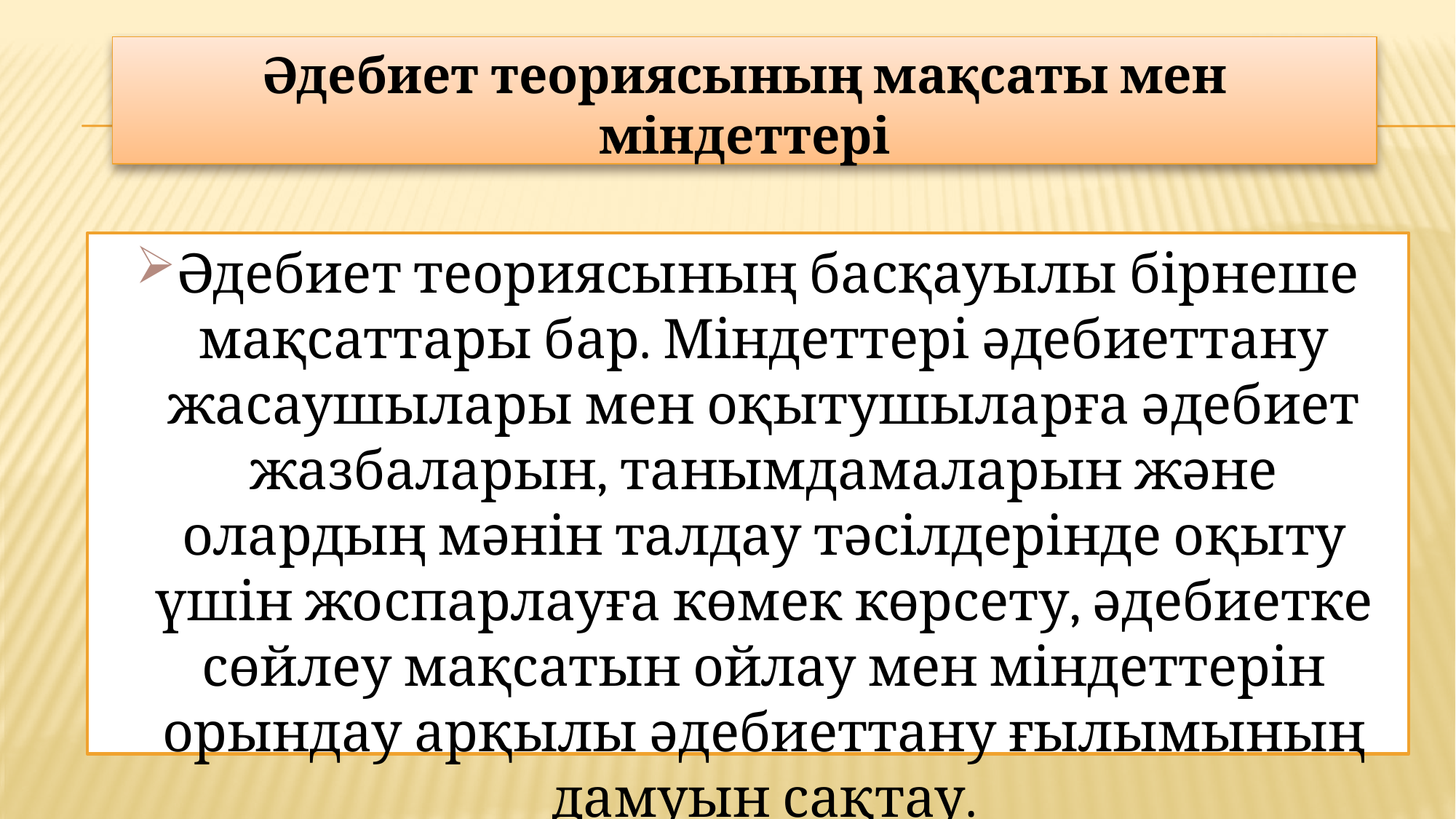

Әдебиет теориясының мақсаты мен міндеттері
Әдебиет теориясының басқауылы бірнеше мақсаттары бар. Міндеттері әдебиеттану жасаушылары мен оқытушыларға әдебиет жазбаларын, танымдамаларын және олардың мәнін талдау тәсілдерінде оқыту үшін жоспарлауға көмек көрсету, әдебиетке сөйлеу мақсатын ойлау мен міндеттерін орындау арқылы әдебиеттану ғылымының дамуын сақтау.